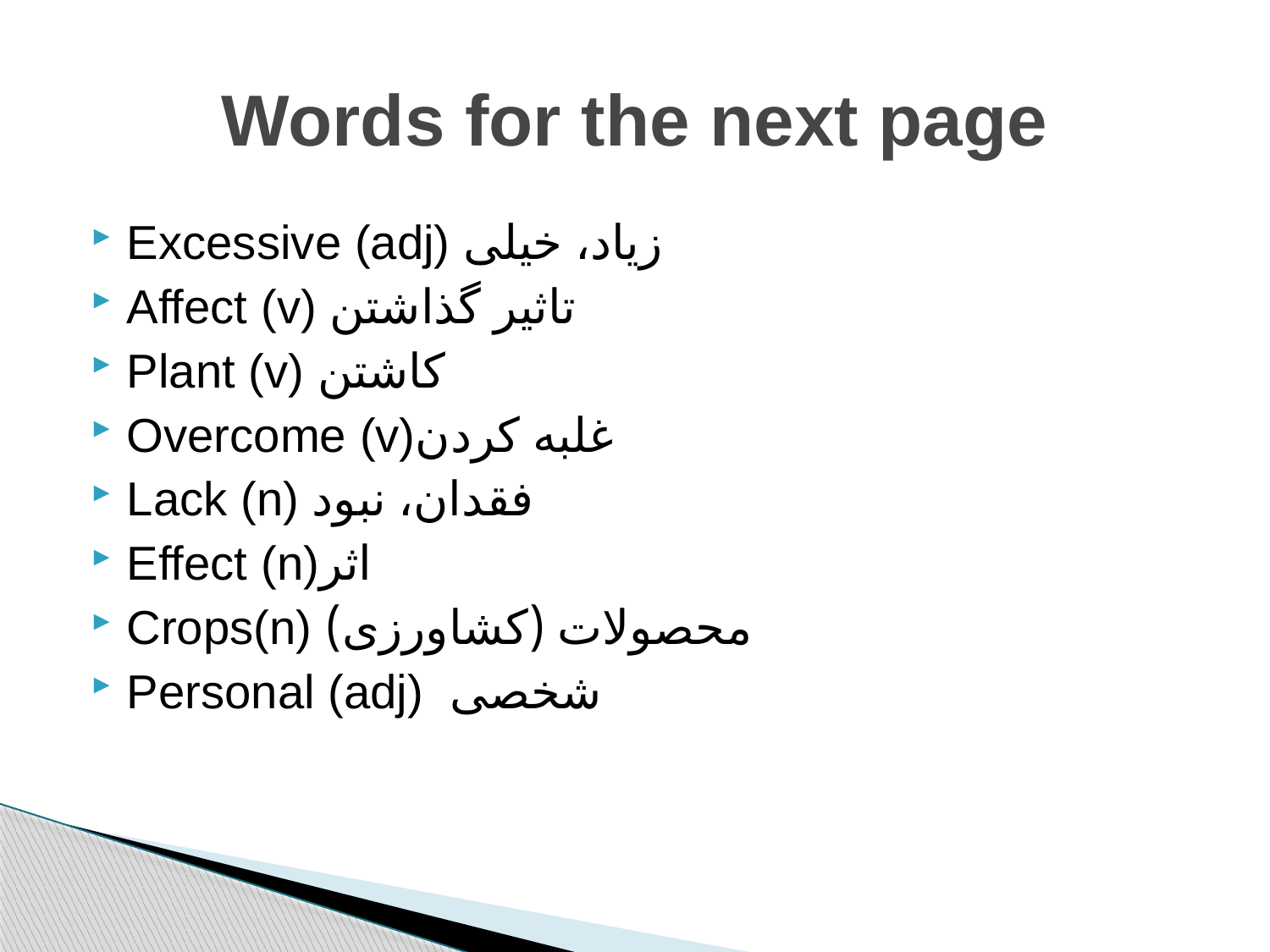

# Words for the next page
Excessive (adj) زیاد، خیلی
Affect (v) تاثیر گذاشتن
Plant (v) کاشتن
Overcome (v)غلبه کردن
Lack (n) فقدان، نبود
Effect (n)اثر
Crops(n) محصولات (کشاورزی)
Personal (adj)  شخصی